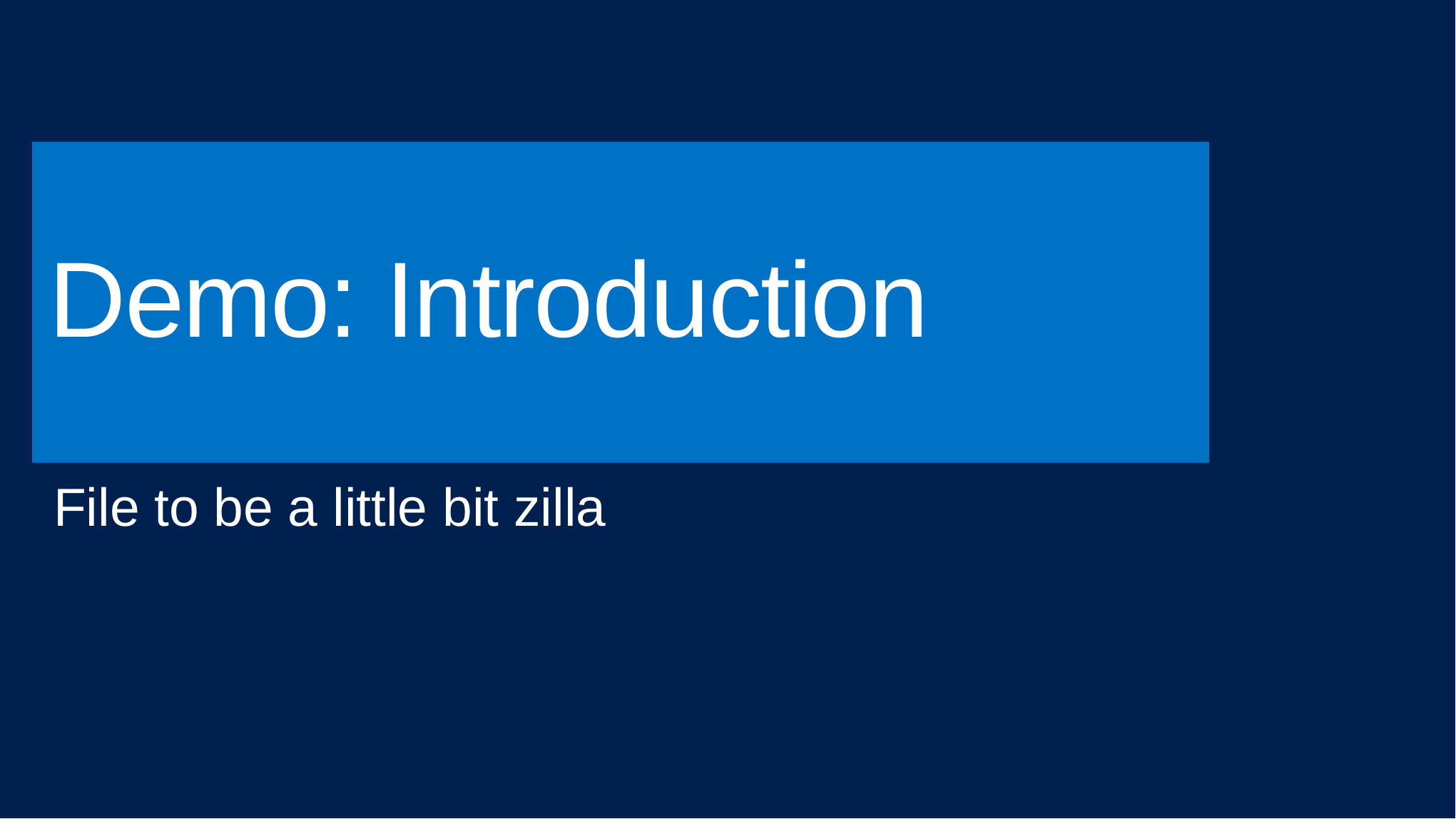

# Demo: Introduction
File to be a little bit zilla